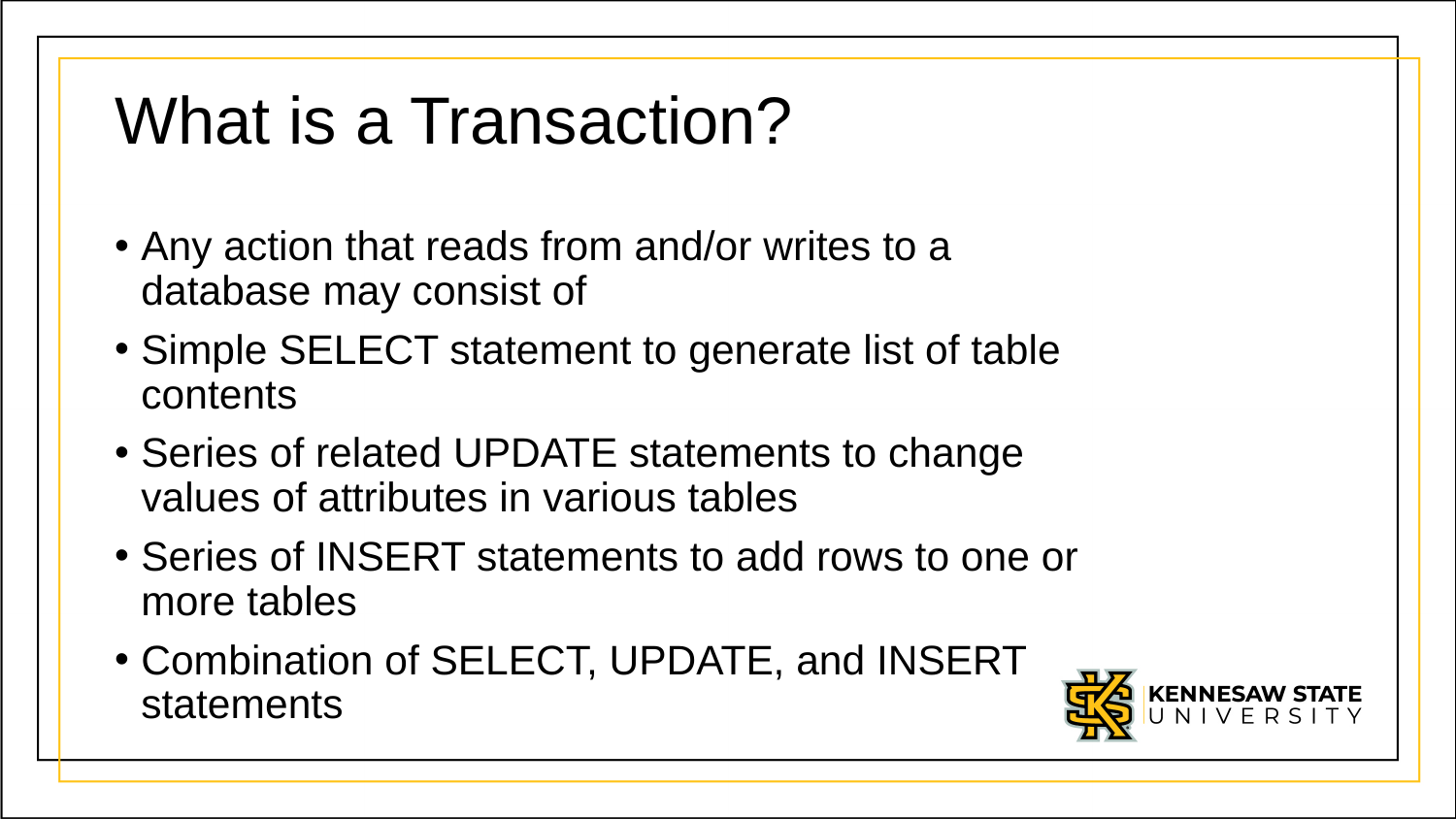

# What is a Transaction?
Any action that reads from and/or writes to a
database may consist of
Simple SELECT statement to generate list of table
contents
Series of related UPDATE statements to change
values of attributes in various tables
Series of INSERT statements to add rows to one or
more tables
Combination of SELECT, UPDATE, and INSERT
statements